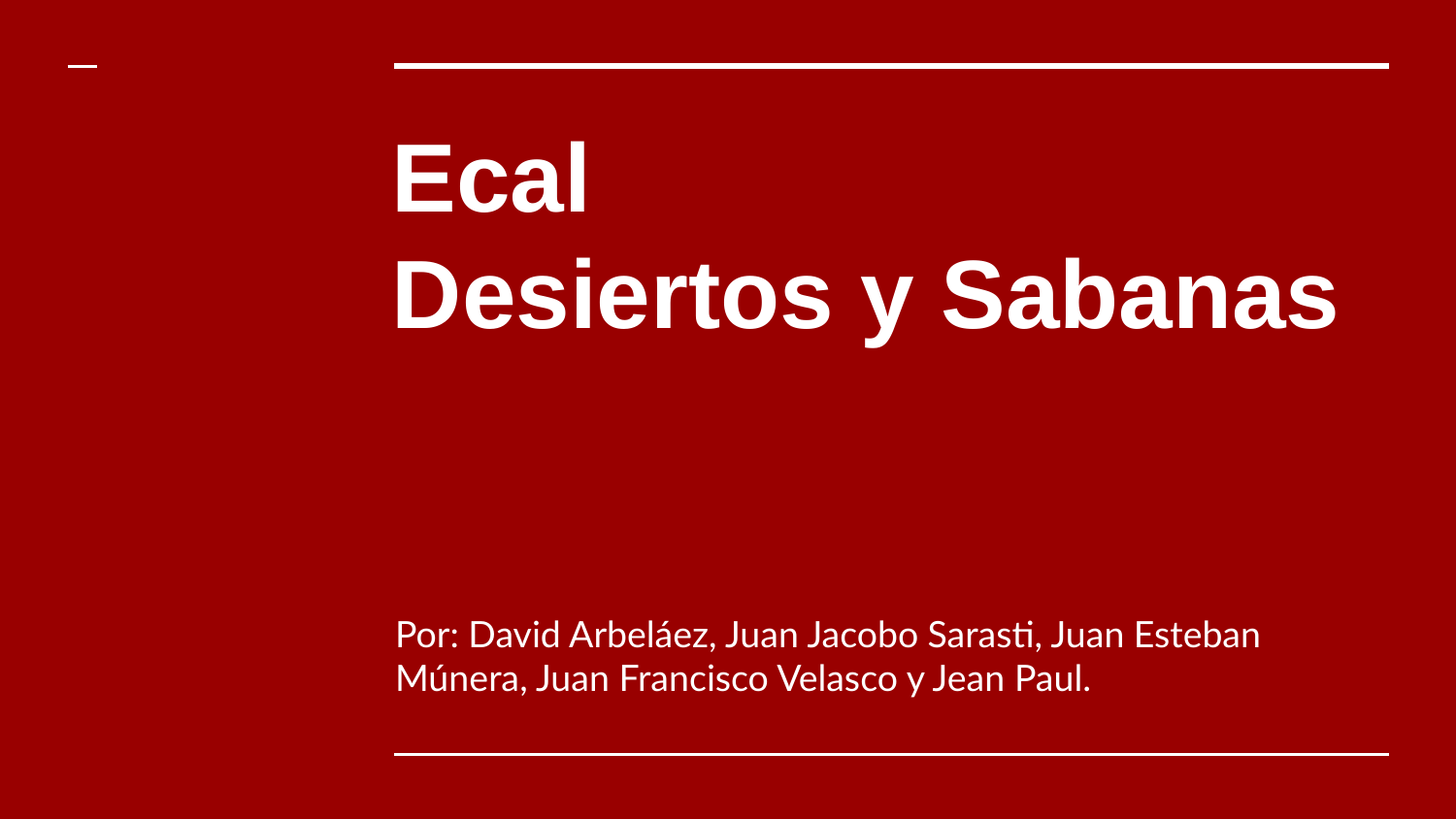

# Ecal
Desiertos y Sabanas
Por: David Arbeláez, Juan Jacobo Sarasti, Juan Esteban Múnera, Juan Francisco Velasco y Jean Paul.